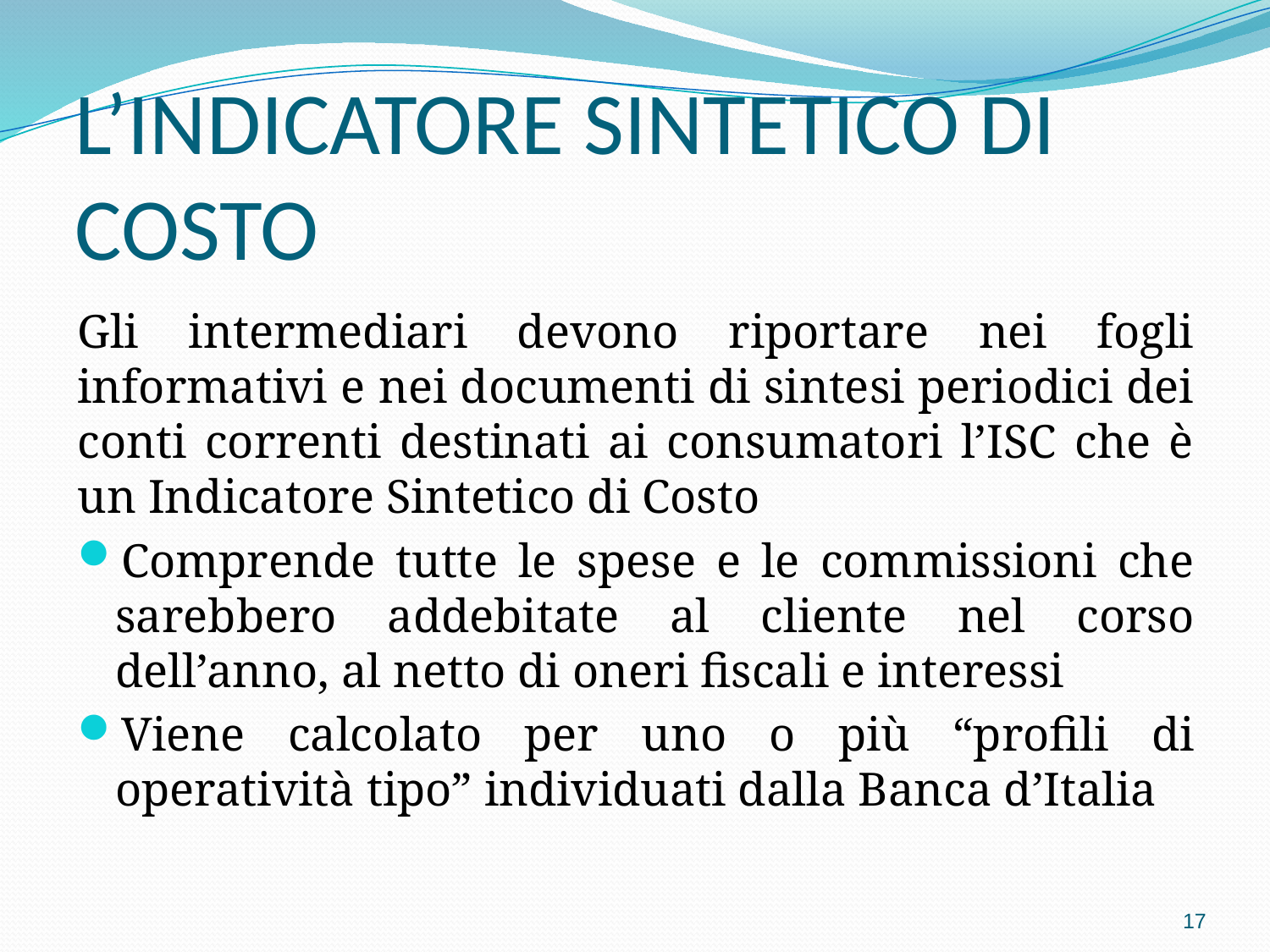

# L’INDICATORE SINTETICO DI COSTO
Gli intermediari devono riportare nei fogli informativi e nei documenti di sintesi periodici dei conti correnti destinati ai consumatori l’ISC che è un Indicatore Sintetico di Costo
Comprende tutte le spese e le commissioni che sarebbero addebitate al cliente nel corso dell’anno, al netto di oneri fiscali e interessi
Viene calcolato per uno o più “profili di operatività tipo” individuati dalla Banca d’Italia
17